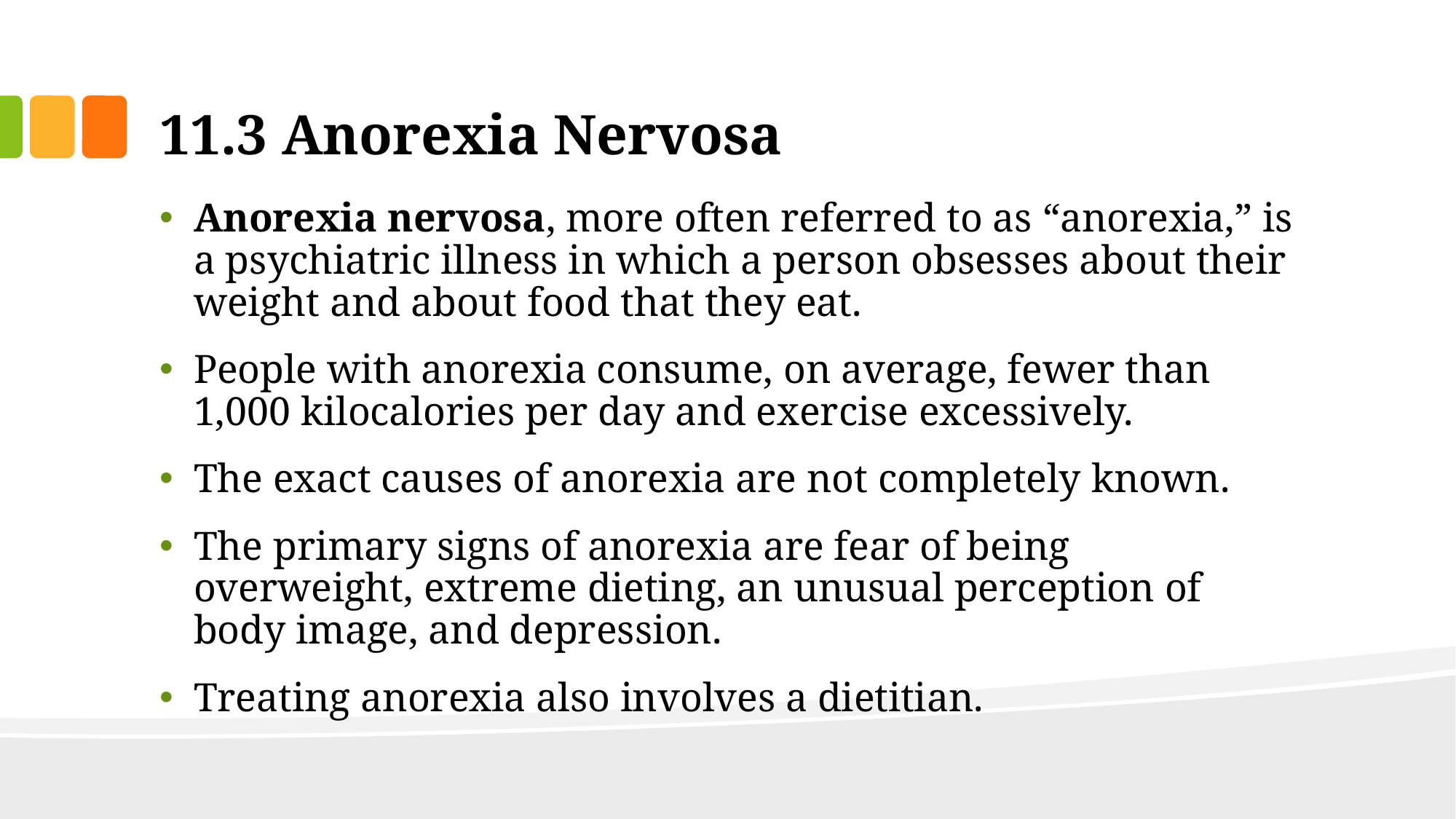

# 11.3 Anorexia Nervosa
Anorexia nervosa, more often referred to as “anorexia,” is a psychiatric illness in which a person obsesses about their weight and about food that they eat.
People with anorexia consume, on average, fewer than 1,000 kilocalories per day and exercise excessively.
The exact causes of anorexia are not completely known.
The primary signs of anorexia are fear of being overweight, extreme dieting, an unusual perception of body image, and depression.
Treating anorexia also involves a dietitian.